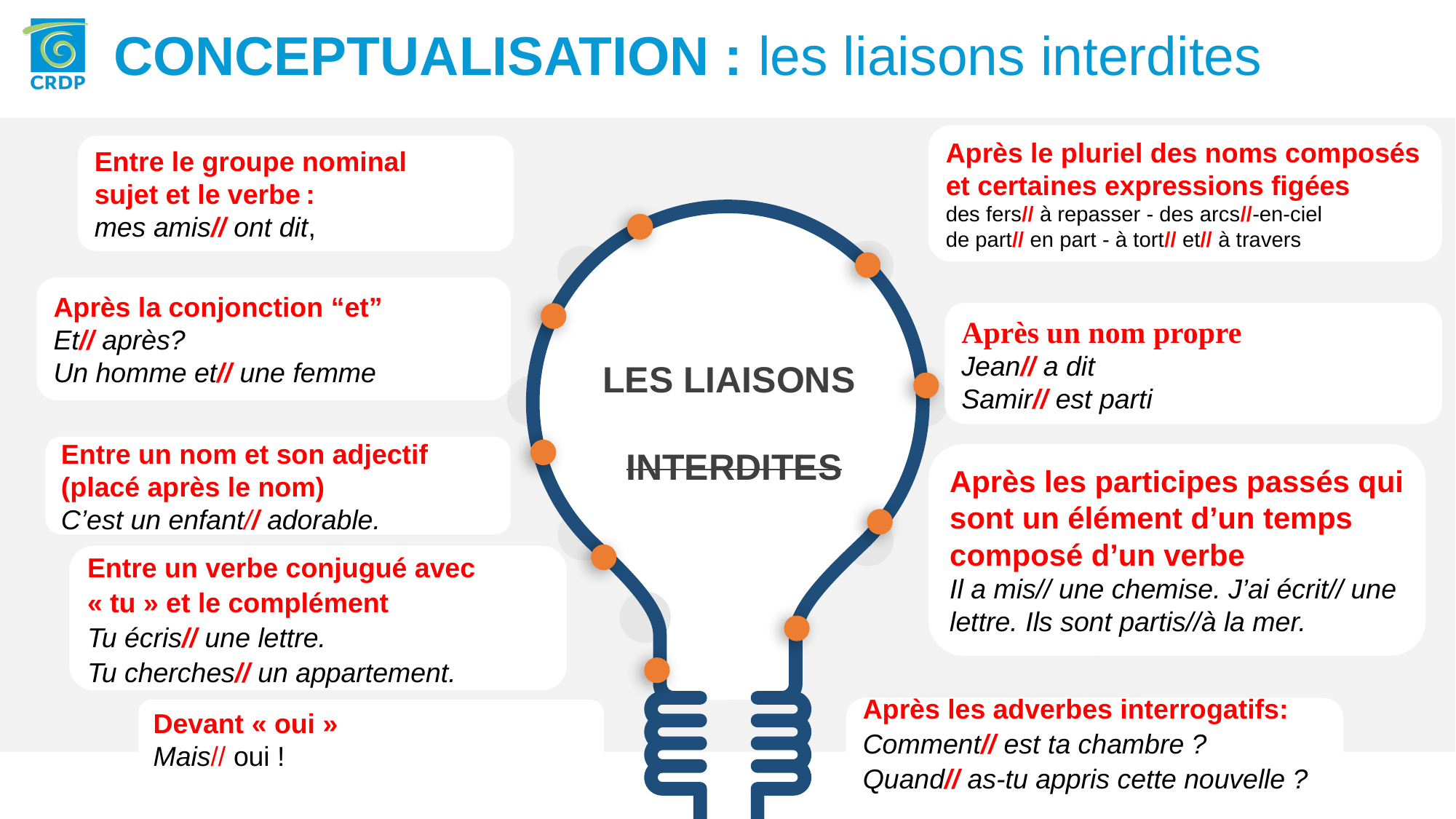

CONCEPTUALISATION : les liaisons interdites
Après le pluriel des noms composés et certaines expressions figées
des fers// à repasser - des arcs//-en-ciel
de part// en part - à tort// et// à travers
Entre le groupe nominal sujet et le verbe :
mes amis// ont dit,

Après la conjonction “et”
Et// après?
Un homme et// une femme
Après un nom propre
Jean// a dit
Samir// est parti

LES LIAISONS

INTERDITES

Entre un nom et son adjectif (placé après le nom)
C’est un enfant// adorable.

Après les participes passés qui sont un élément d’un temps composé d’un verbe
Il a mis// une chemise. J’ai écrit// une lettre. Ils sont partis//à la mer.

Entre un verbe conjugué avec « tu » et le complément
Tu écris// une lettre.
Tu cherches// un appartement.

Après les adverbes interrogatifs:
Comment// est ta chambre ?
Quand// as-tu appris cette nouvelle ?
?
Devant « oui »
Mais// oui !